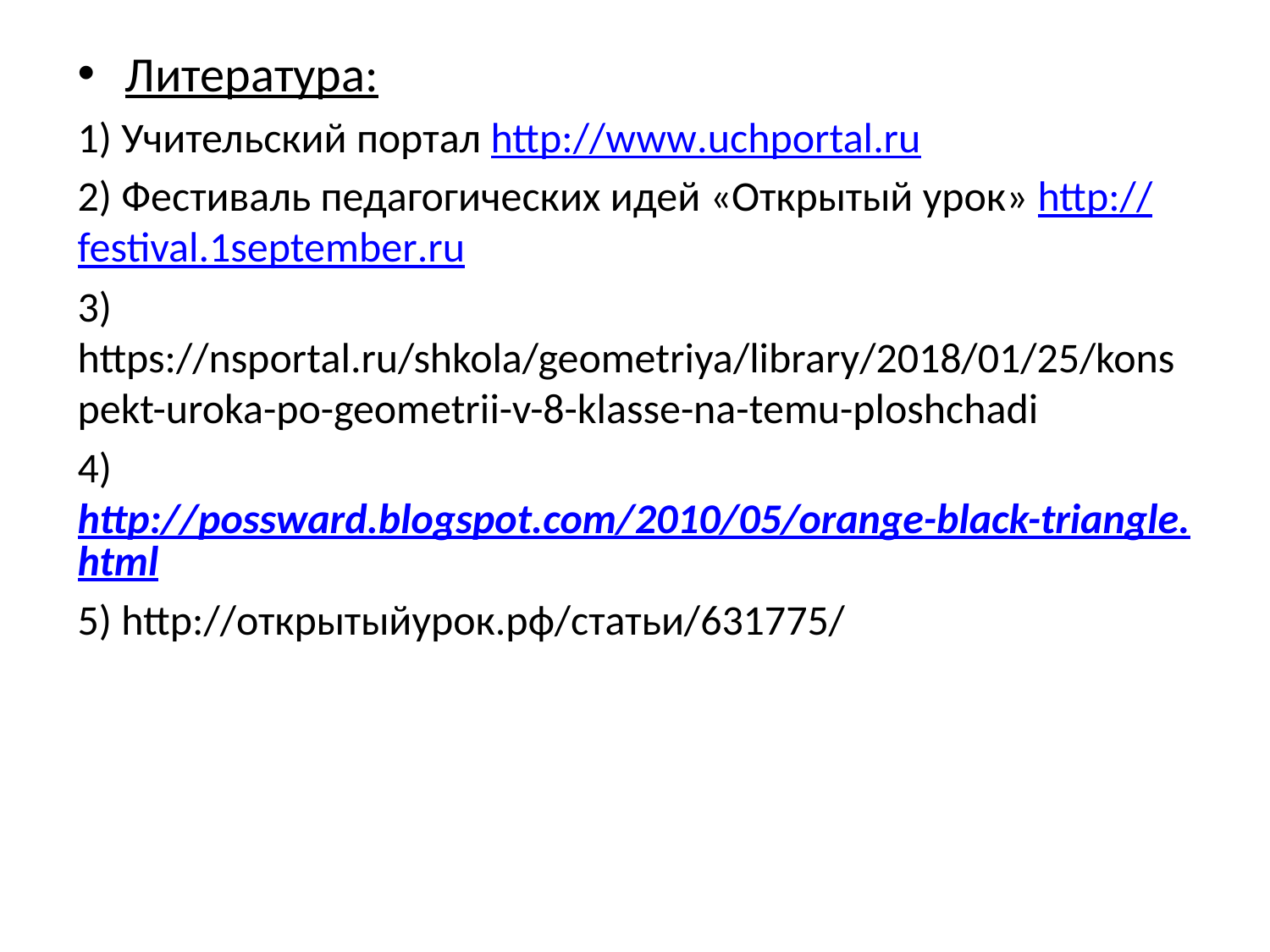

Литература:
1) Учительский портал http://www.uchportal.ru
2) Фестиваль педагогических идей «Открытый урок» http://festival.1september.ru
3) https://nsportal.ru/shkola/geometriya/library/2018/01/25/konspekt-uroka-po-geometrii-v-8-klasse-na-temu-ploshchadi
4) http://possward.blogspot.com/2010/05/orange-black-triangle.html
5) http://открытыйурок.рф/статьи/631775/